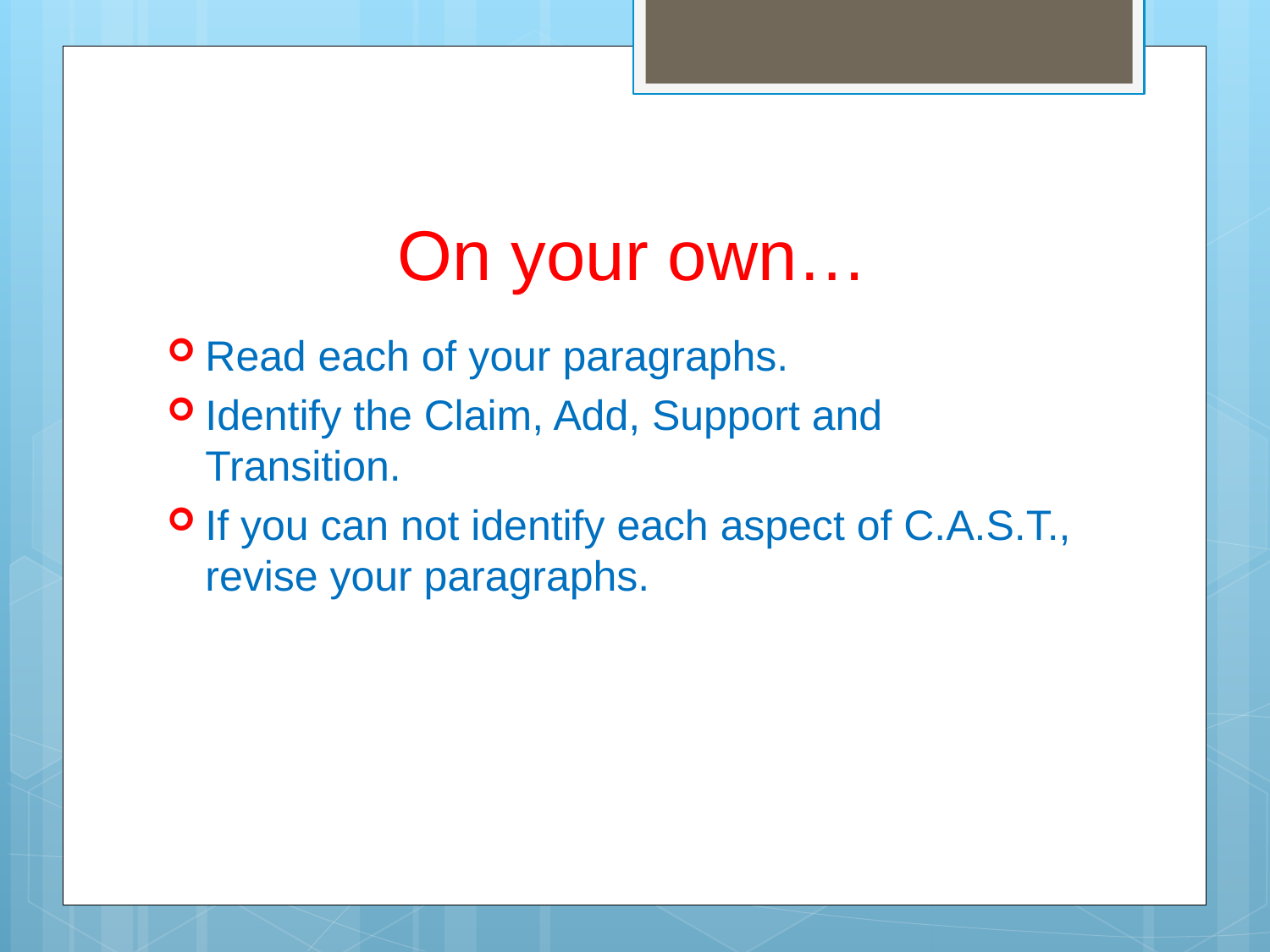

# On your own…
Read each of your paragraphs.
Identify the Claim, Add, Support and Transition.
If you can not identify each aspect of C.A.S.T., revise your paragraphs.